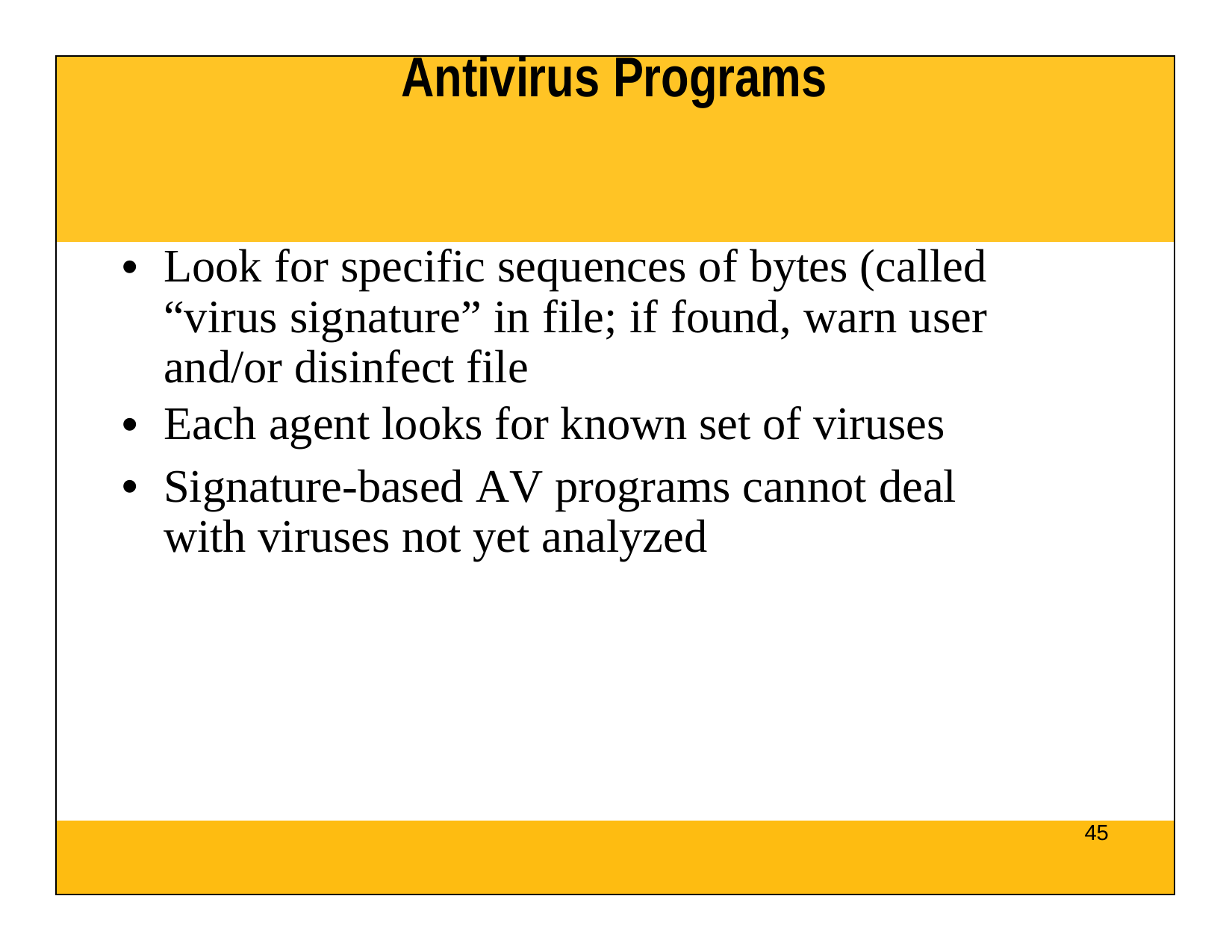

| Antivirus Programs |
| --- |
| Look for specific sequences of bytes (called “virus signature” in file; if found, warn user and/or disinfect file Each agent looks for known set of viruses Signature-based AV programs cannot deal with viruses not yet analyzed |
| 45 |